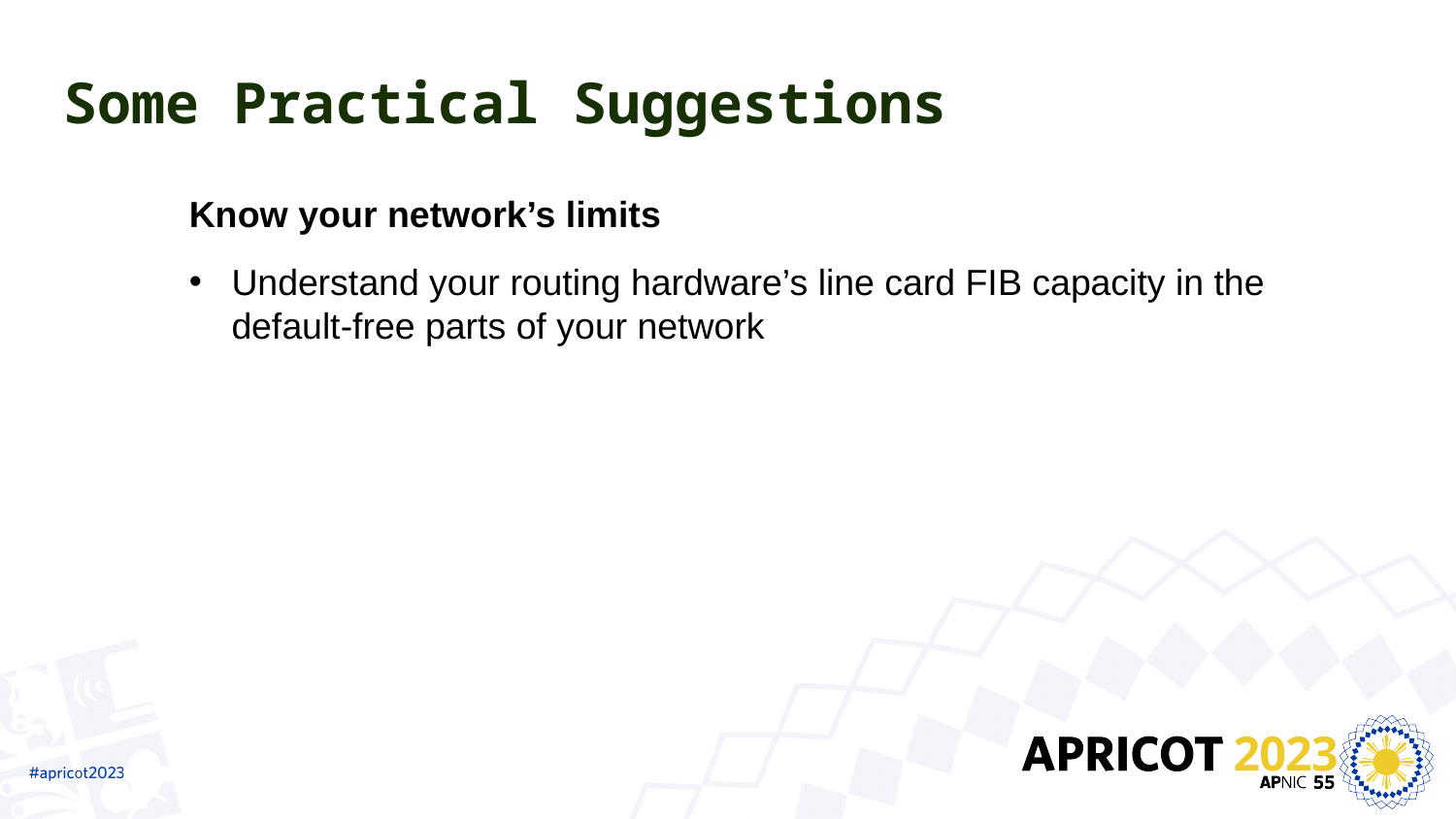

# Some Practical Suggestions
Know your network’s limits
Understand your routing hardware’s line card FIB capacity in the default-free parts of your network